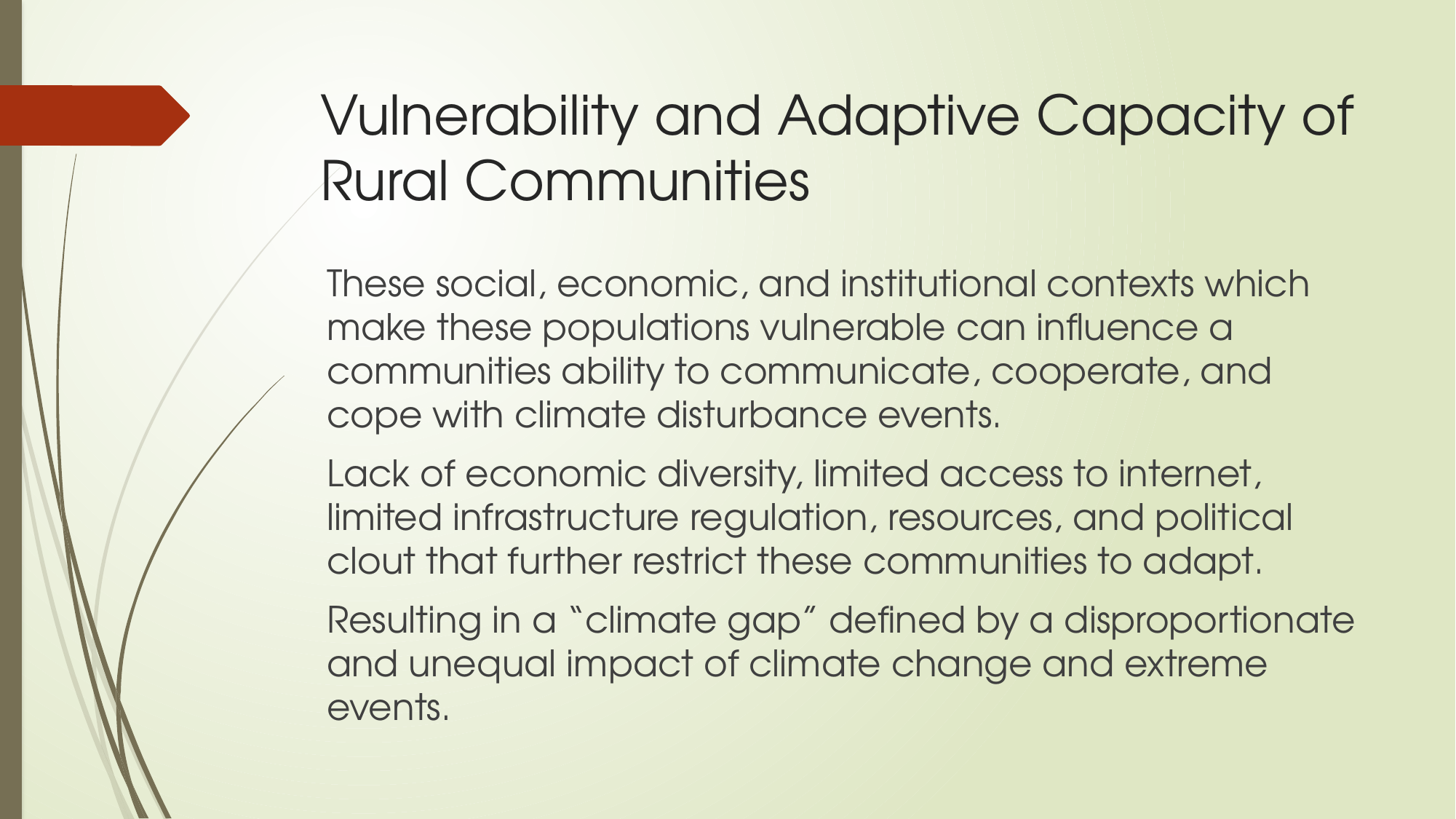

# Vulnerability and Adaptive Capacity of Rural Communities
These social, economic, and institutional contexts which make these populations vulnerable can influence a communities ability to communicate, cooperate, and cope with climate disturbance events.
Lack of economic diversity, limited access to internet, limited infrastructure regulation, resources, and political clout that further restrict these communities to adapt.
Resulting in a “climate gap” defined by a disproportionate and unequal impact of climate change and extreme events.